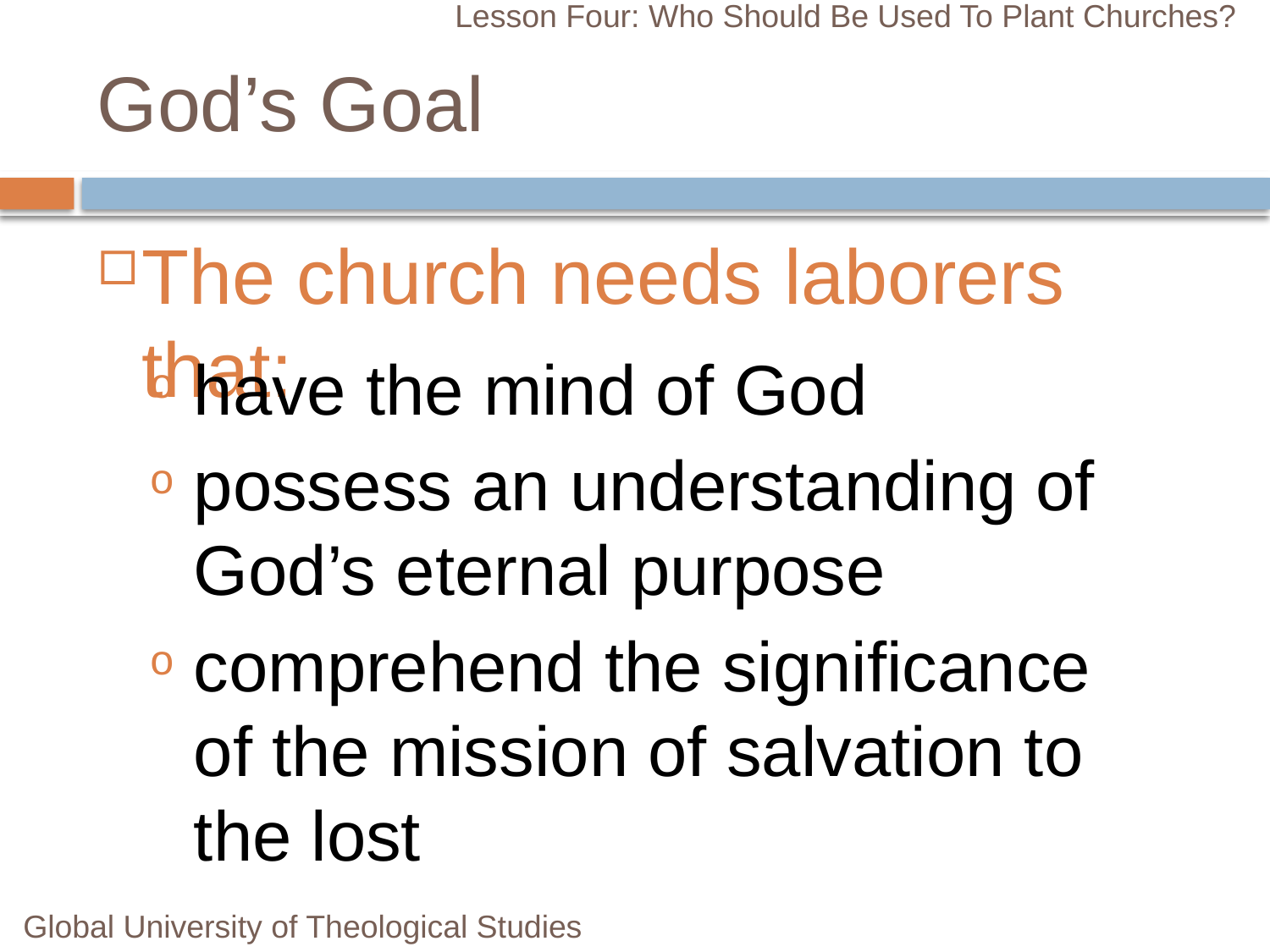

Lesson Four: Who Should Be Used To Plant Churches?
# God’s Goal
The church needs laborers that:
have the mind of God
possess an understanding of God’s eternal purpose
comprehend the significance of the mission of salvation to the lost
Global University of Theological Studies